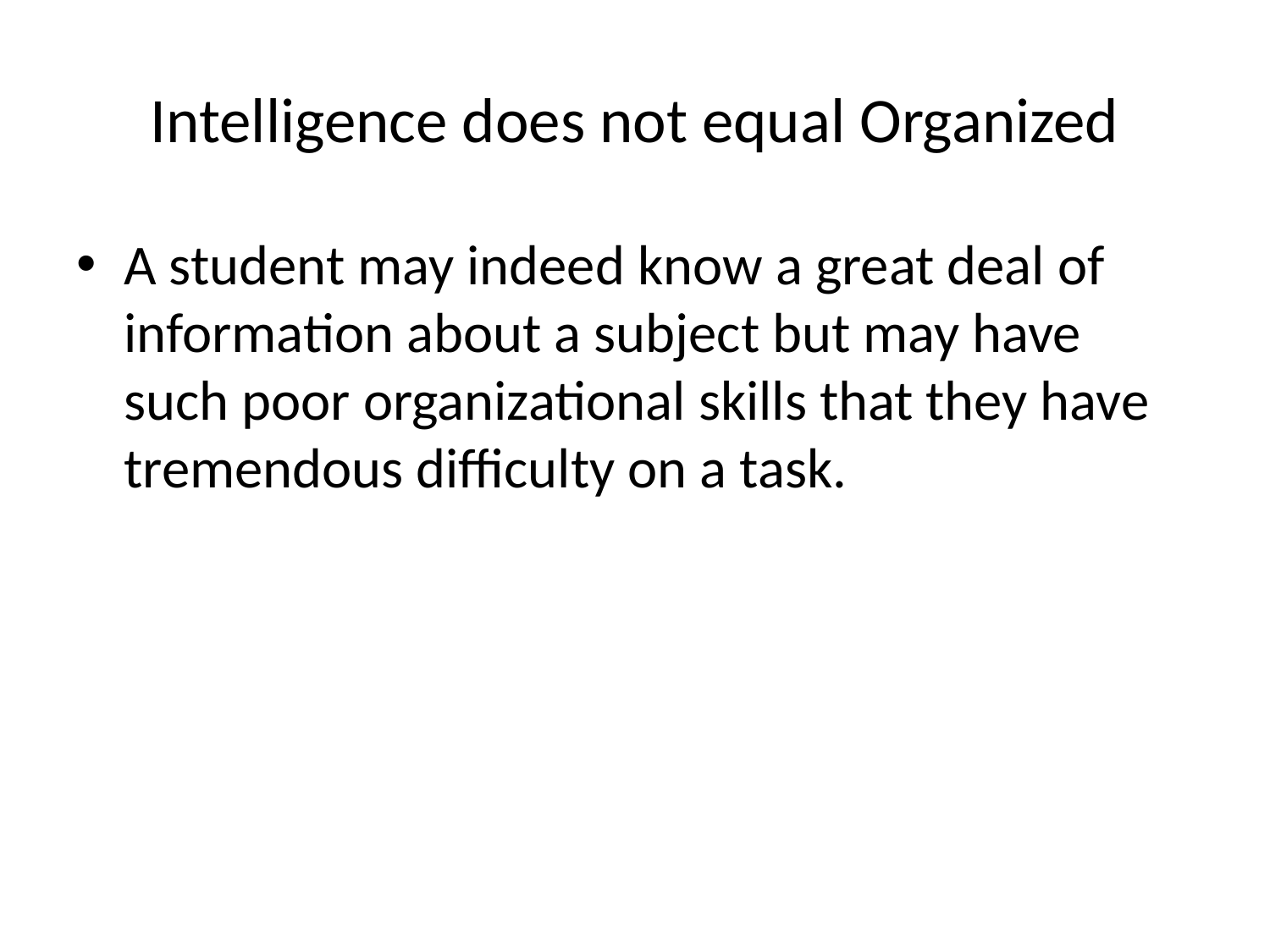

# Intelligence does not equal Organized
A student may indeed know a great deal of information about a subject but may have such poor organizational skills that they have tremendous difficulty on a task.